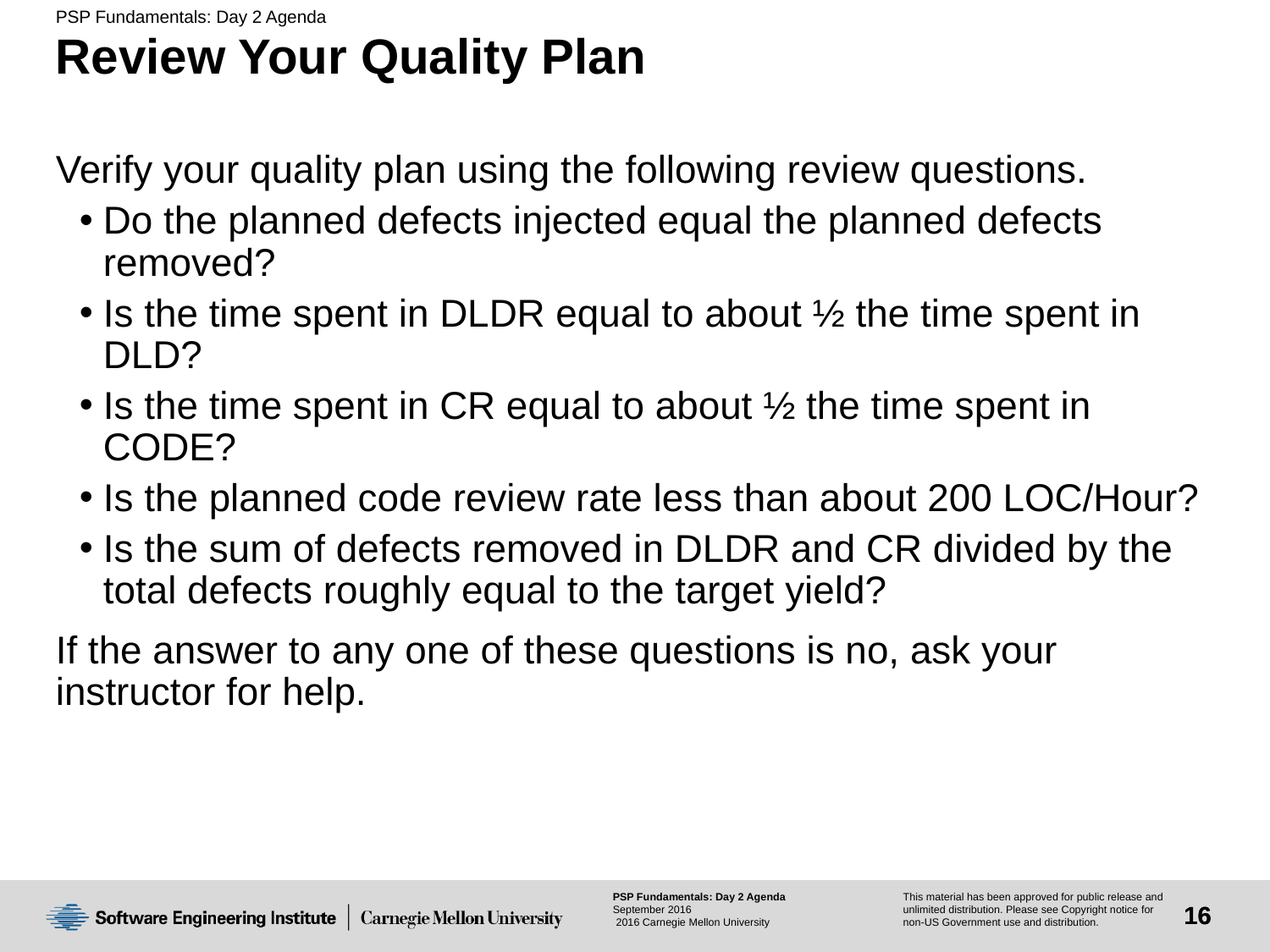

# Review Your Quality Plan
Verify your quality plan using the following review questions.
Do the planned defects injected equal the planned defects removed?
Is the time spent in DLDR equal to about ½ the time spent in DLD?
Is the time spent in CR equal to about ½ the time spent in CODE?
Is the planned code review rate less than about 200 LOC/Hour?
Is the sum of defects removed in DLDR and CR divided by the total defects roughly equal to the target yield?
If the answer to any one of these questions is no, ask your instructor for help.